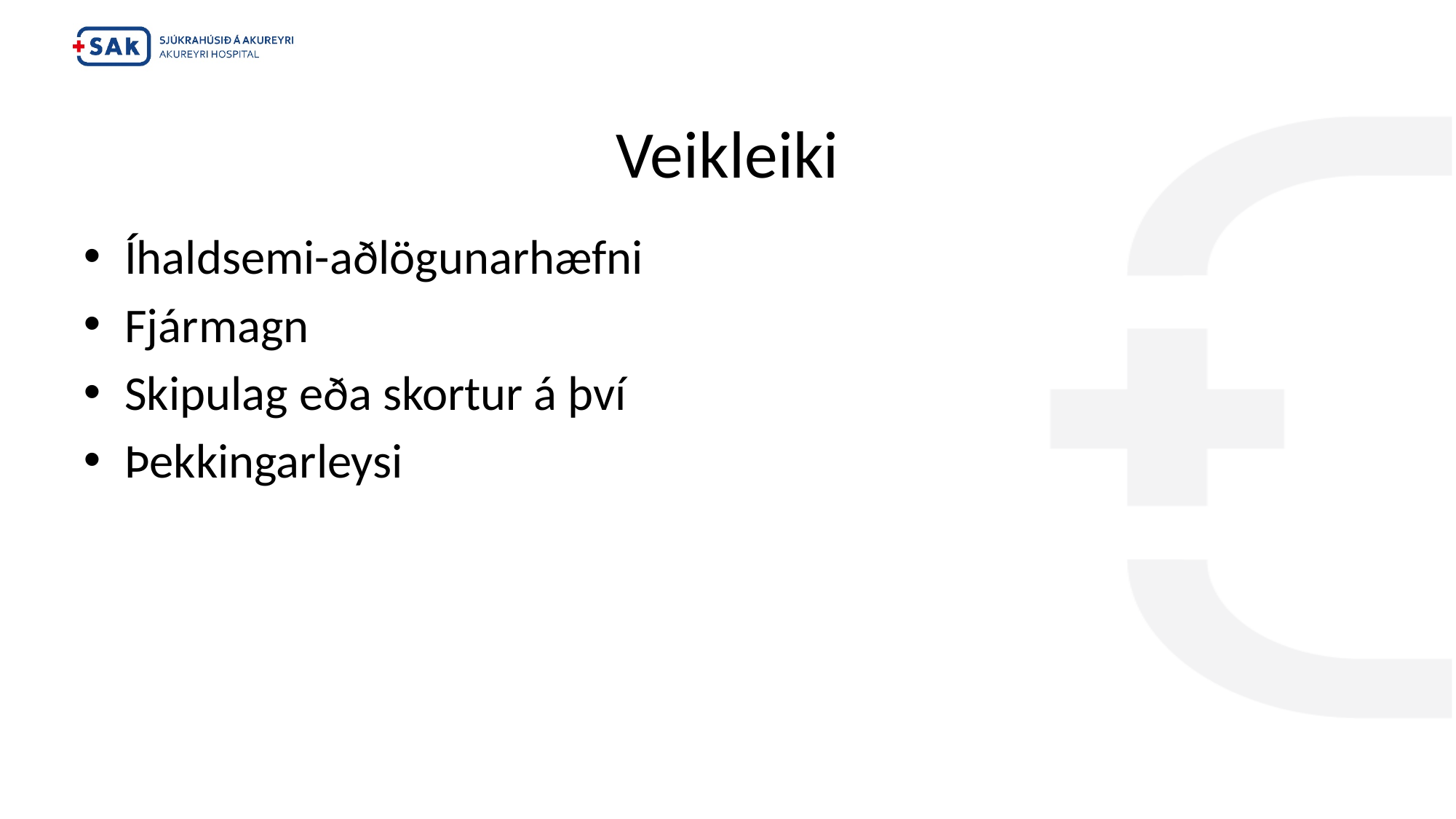

# Veikleiki
Íhaldsemi-aðlögunarhæfni
Fjármagn
Skipulag eða skortur á því
Þekkingarleysi